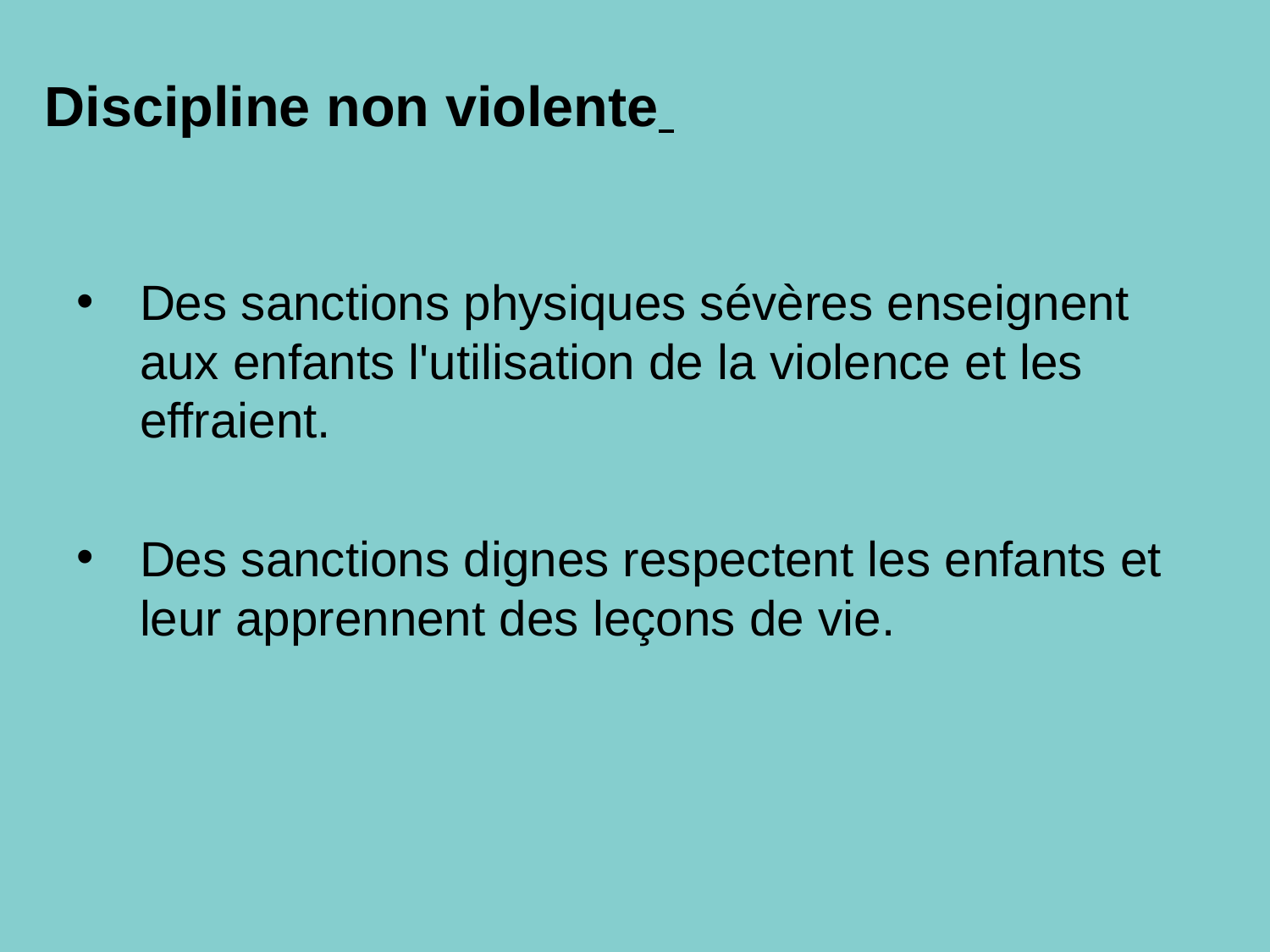

# Discipline non violente
Des sanctions physiques sévères enseignent aux enfants l'utilisation de la violence et les effraient.

Des sanctions dignes respectent les enfants et leur apprennent des leçons de vie.